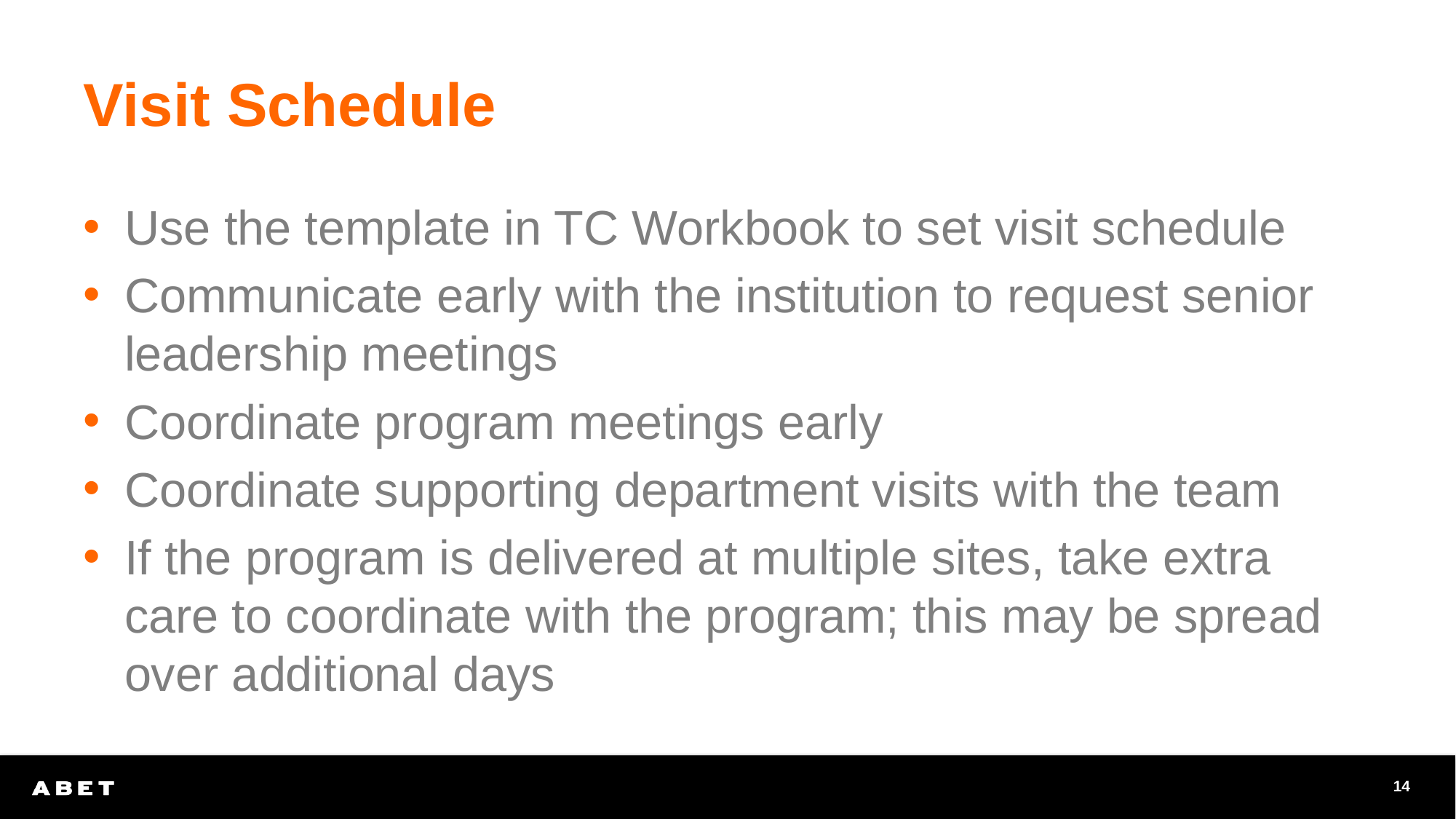

# Visit Schedule
Use the template in TC Workbook to set visit schedule
Communicate early with the institution to request senior leadership meetings
Coordinate program meetings early
Coordinate supporting department visits with the team
If the program is delivered at multiple sites, take extra care to coordinate with the program; this may be spread over additional days